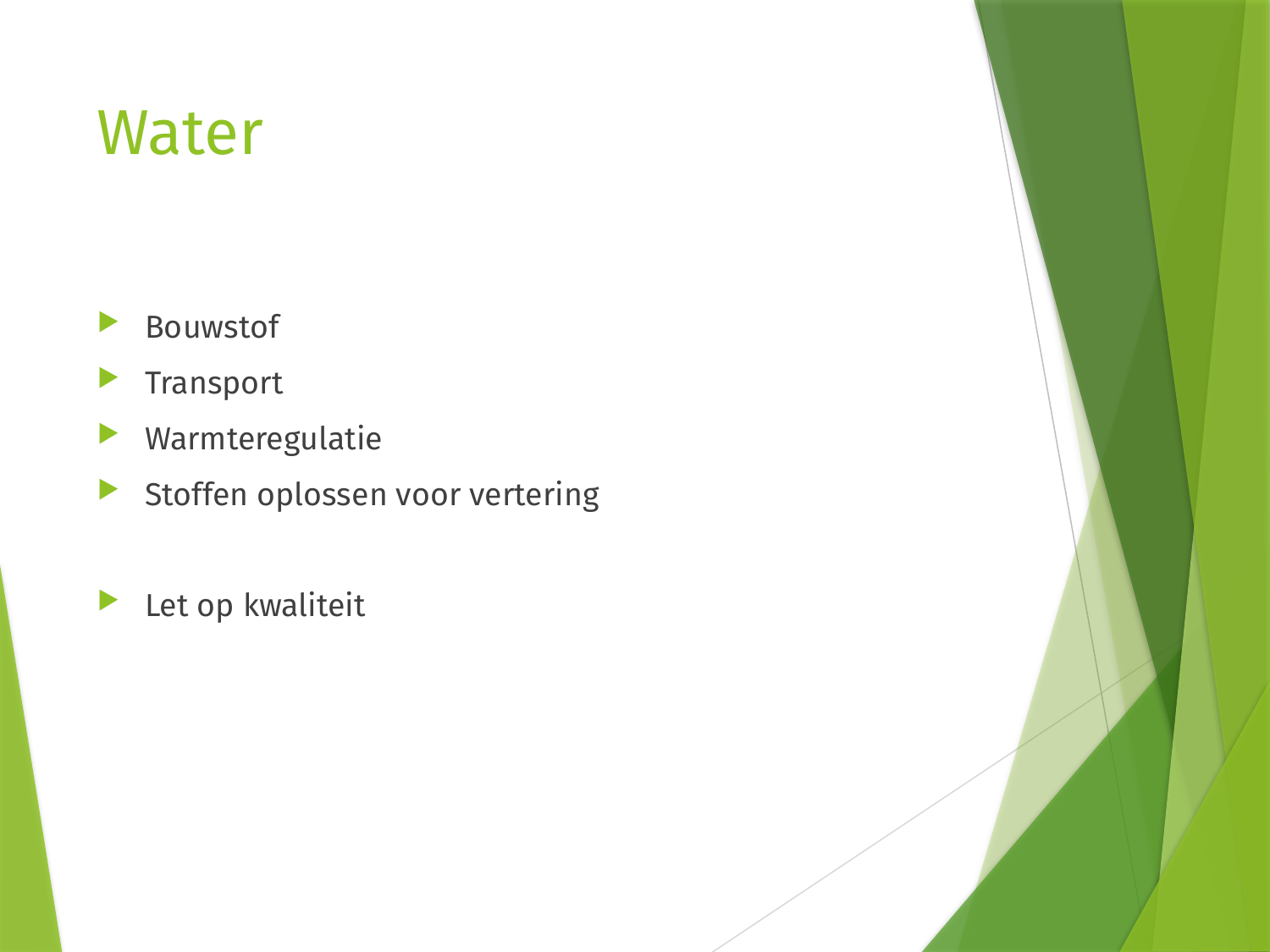

# Water
Bouwstof
Transport
Warmteregulatie
Stoffen oplossen voor vertering

Let op kwaliteit